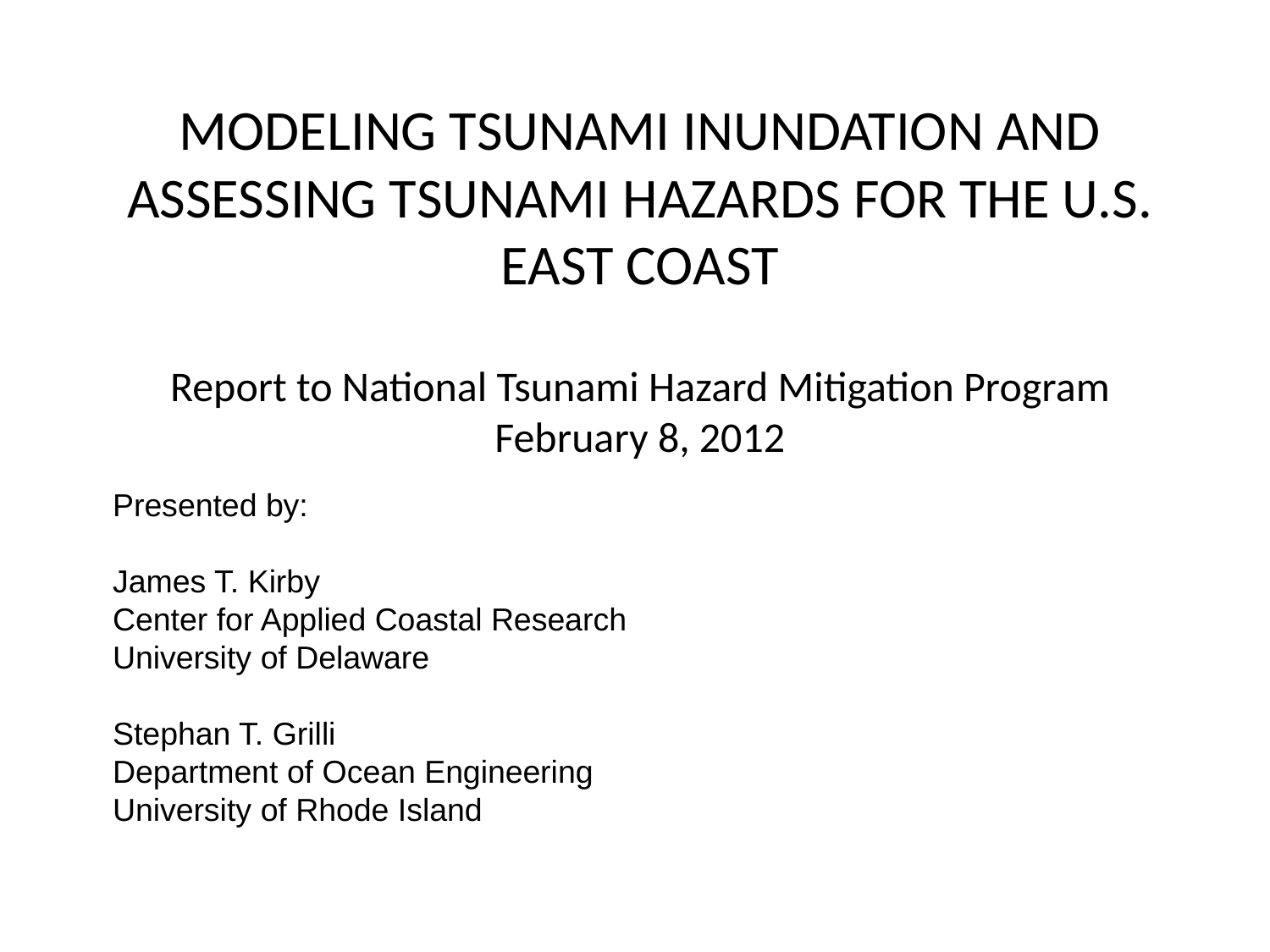

MODELING TSUNAMI INUNDATION AND ASSESSING TSUNAMI HAZARDS FOR THE U.S. EAST COAST
# Report to National Tsunami Hazard Mitigation Program February 8, 2012
Presented by:

James T. Kirby
Center for Applied Coastal Research
University of Delaware

Stephan T. Grilli
Department of Ocean Engineering
University of Rhode Island